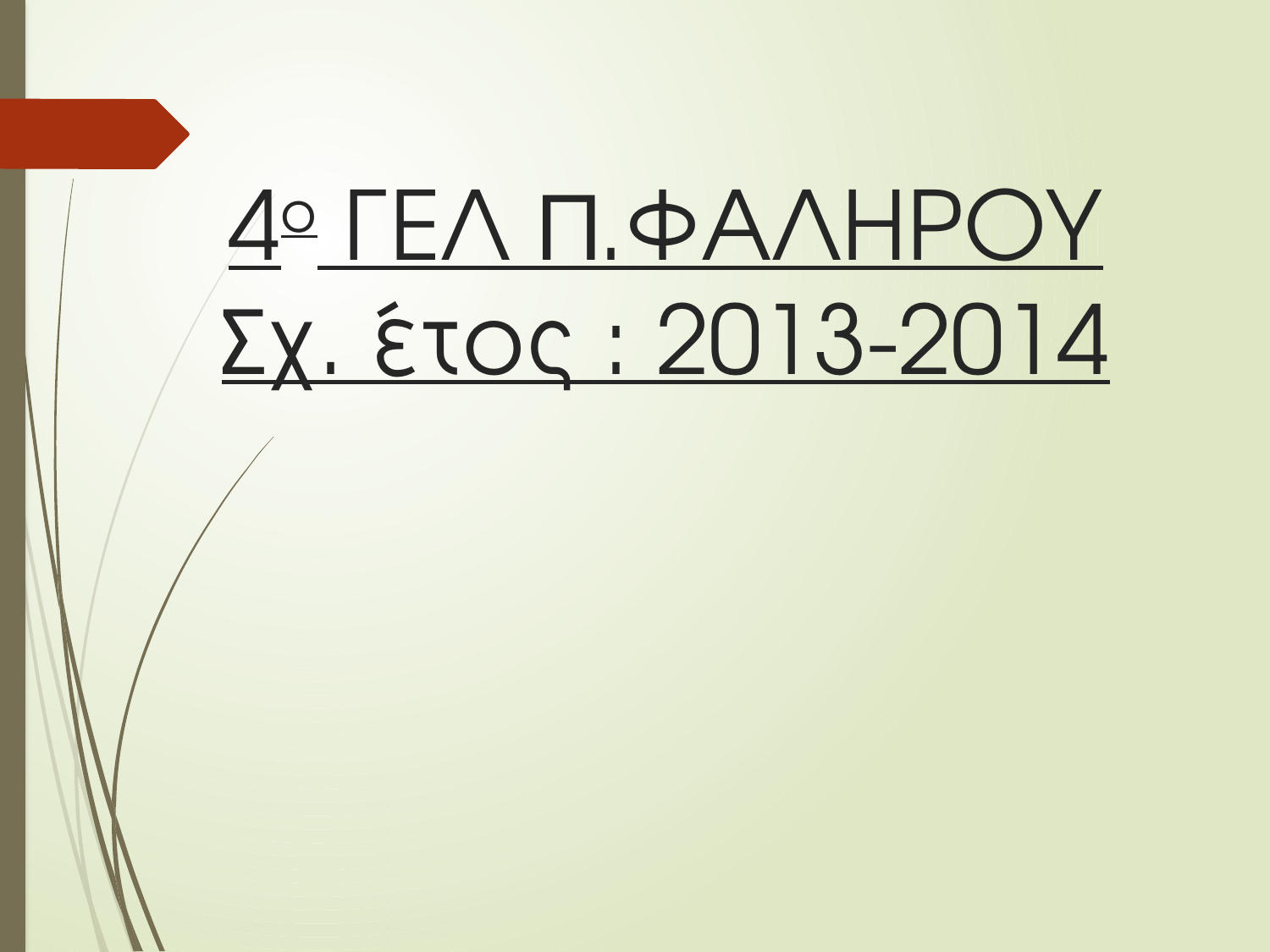

# 4ο ΓΕΛ Π.ΦΑΛΗΡΟΥ Σχ. έτος : 2013-2014